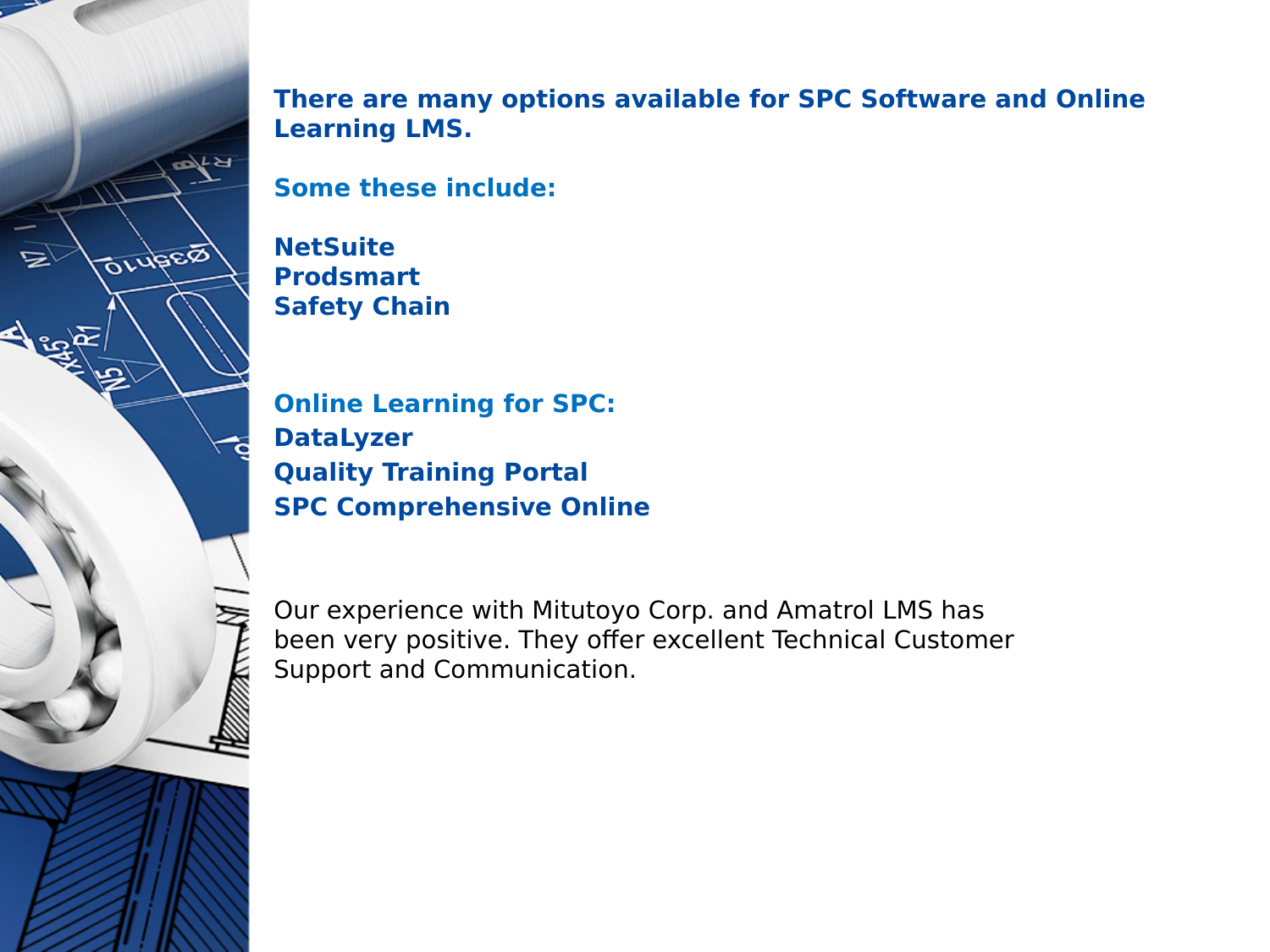

# There are many options available for SPC Software and Online Learning LMS. Some these include: NetSuite Prodsmart Safety Chain

Online Learning for SPC:
DataLyzer
Quality Training Portal
SPC Comprehensive Online

Our experience with Mitutoyo Corp. and Amatrol LMS has been very positive. They offer excellent Technical Customer Support and Communication.